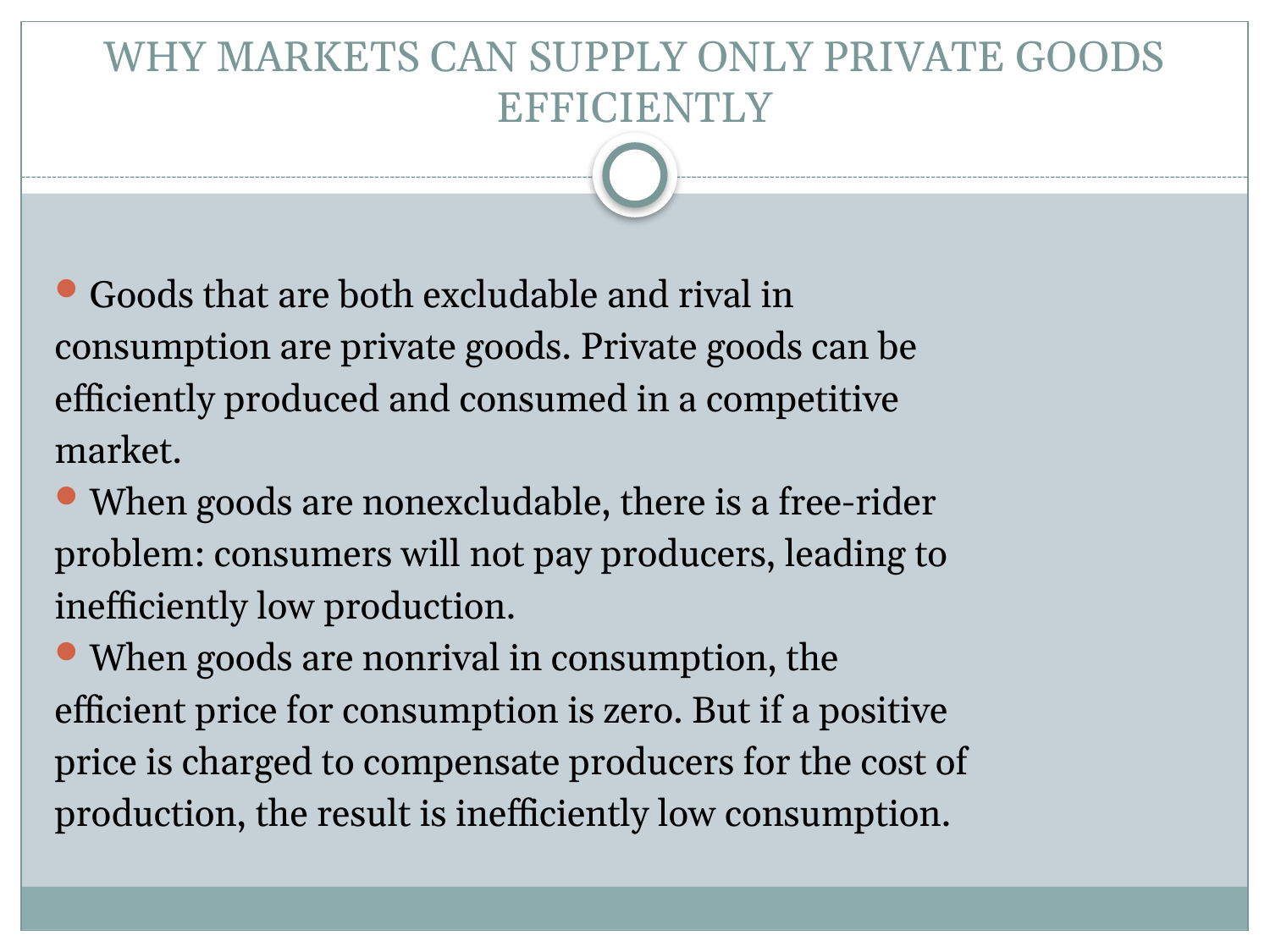

# WHY MARKETS CAN SUPPLY ONLY PRIVATE GOODS EFFICIENTLY

Goods that are both excludable and rival in
consumption are private goods. Private goods can be
efficiently produced and consumed in a competitive
market.
When goods are nonexcludable, there is a free-rider
problem: consumers will not pay producers, leading to
inefficiently low production.
When goods are nonrival in consumption, the
efficient price for consumption is zero. But if a positive
price is charged to compensate producers for the cost of
production, the result is inefficiently low consumption.